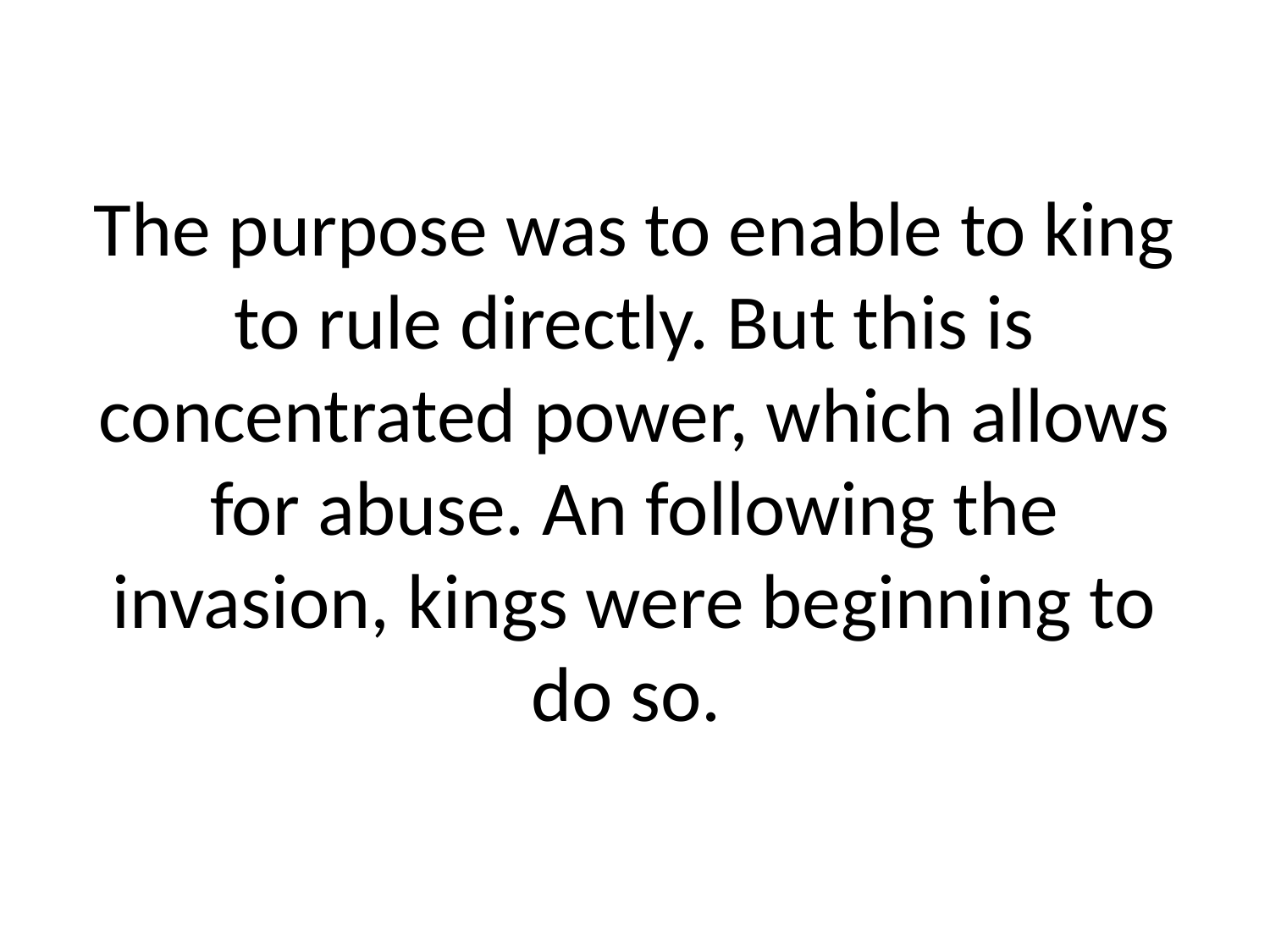

# The purpose was to enable to king to rule directly. But this is concentrated power, which allows for abuse. An following the invasion, kings were beginning to do so.